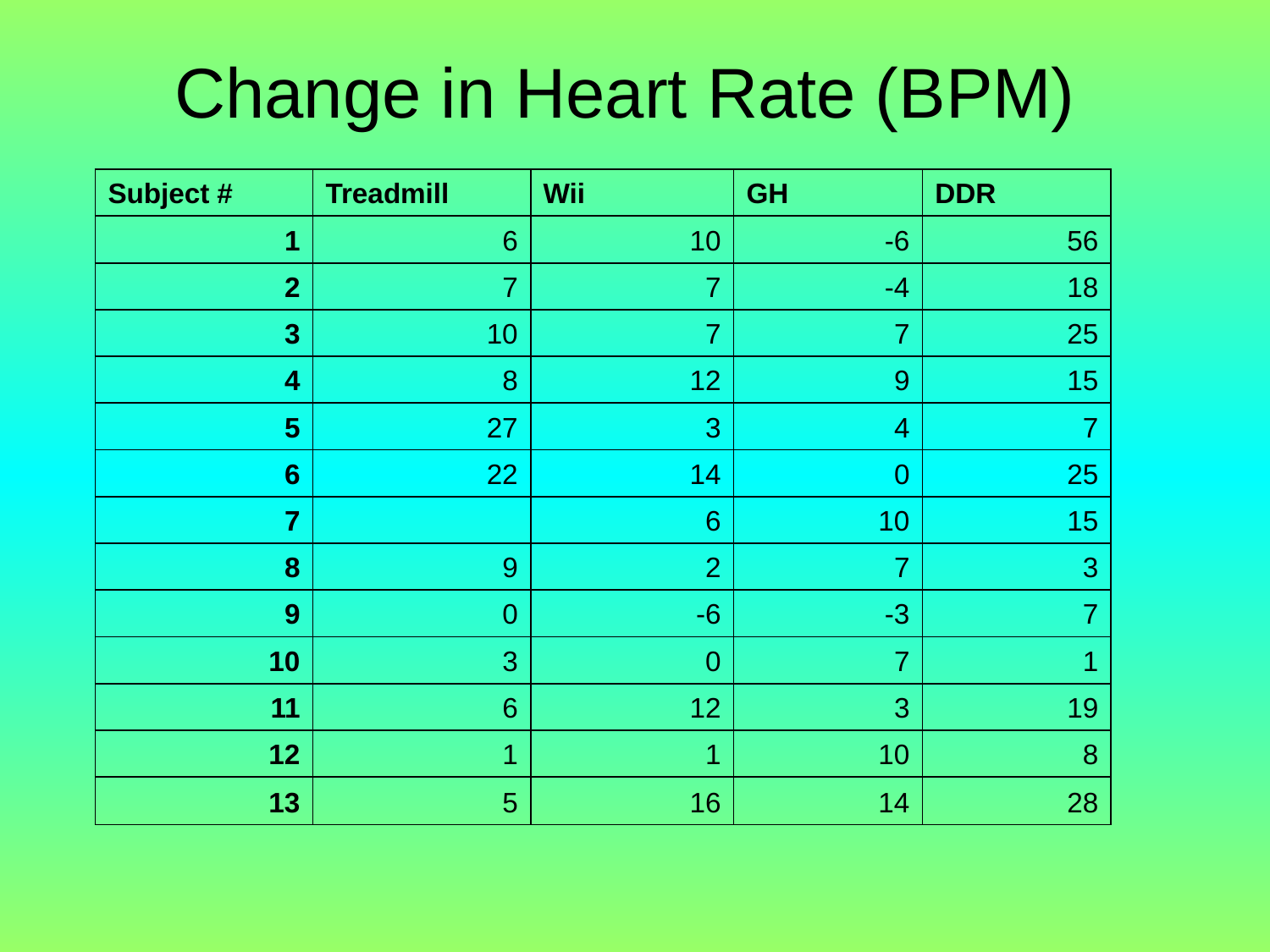

# Change in Heart Rate (BPM)
| Subject # | Treadmill | Wii | GH | DDR |
| --- | --- | --- | --- | --- |
| 1 | 6 | 10 | -6 | 56 |
| 2 | 7 | 7 | -4 | 18 |
| 3 | 10 | 7 | 7 | 25 |
| 4 | 8 | 12 | 9 | 15 |
| 5 | 27 | 3 | 4 | 7 |
| 6 | 22 | 14 | 0 | 25 |
| 7 |  | 6 | 10 | 15 |
| 8 | 9 | 2 | 7 | 3 |
| 9 | 0 | -6 | -3 | 7 |
| 10 | 3 | 0 | 7 | 1 |
| 11 | 6 | 12 | 3 | 19 |
| 12 | 1 | 1 | 10 | 8 |
| 13 | 5 | 16 | 14 | 28 |